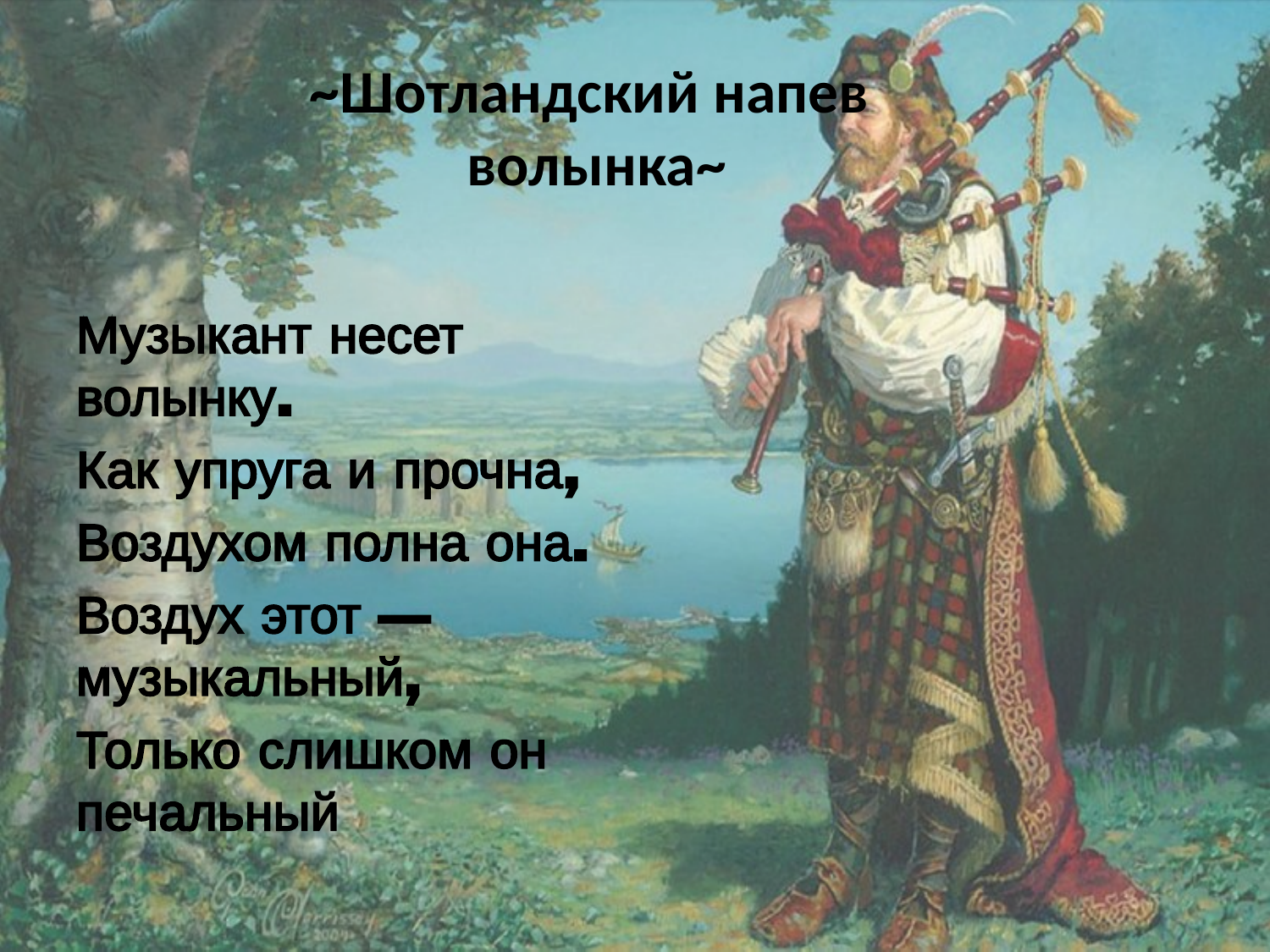

# ~Шотландский напев волынка~

Музыкант несет волынку.
Как упруга и прочна,
Воздухом полна она.
Воздух этот — музыкальный,
Только слишком он печальный